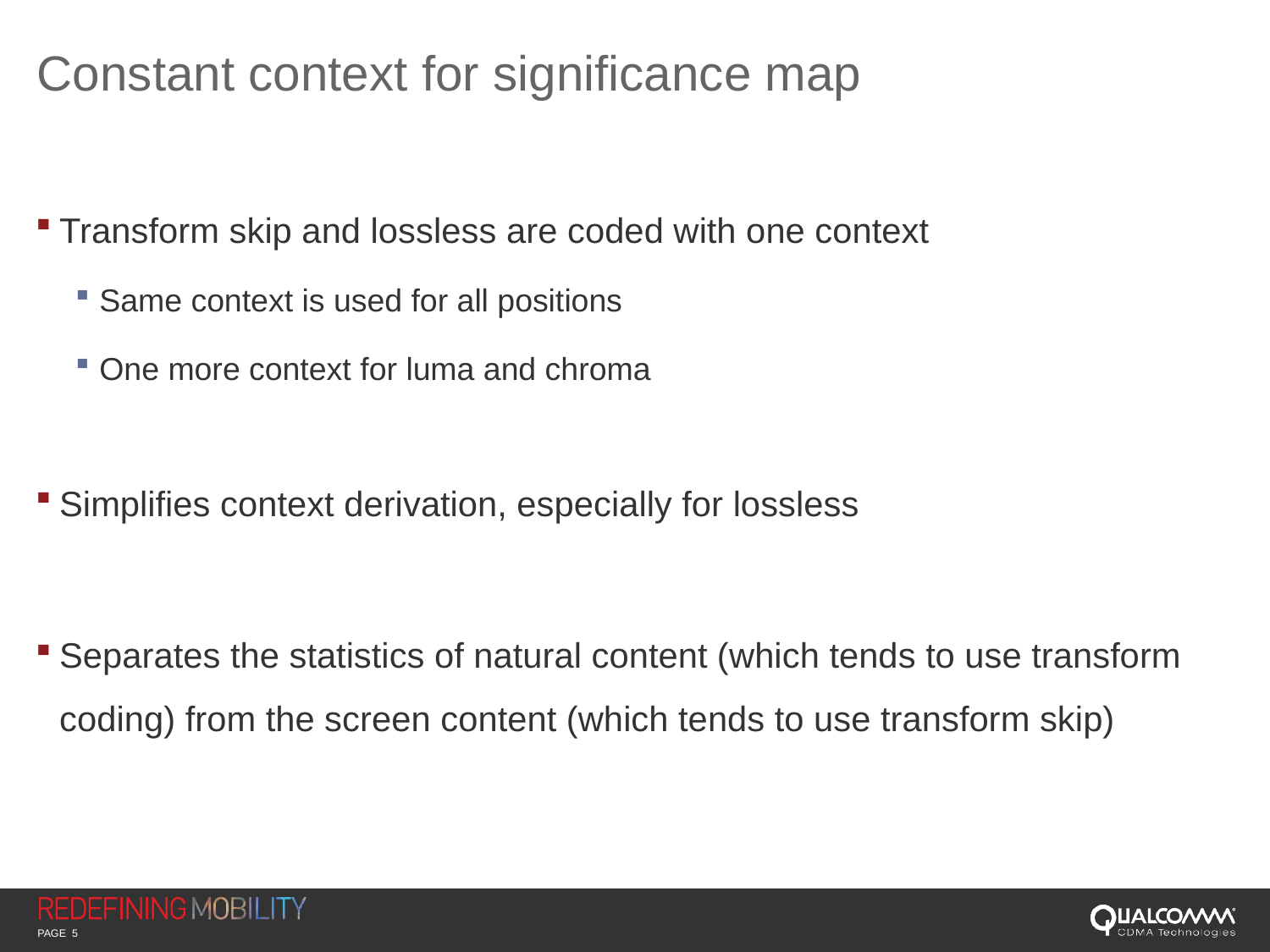

# Constant context for significance map

Transform skip and lossless are coded with one context
Same context is used for all positions
One more context for luma and chroma

Simplifies context derivation, especially for lossless

Separates the statistics of natural content (which tends to use transform coding) from the screen content (which tends to use transform skip)